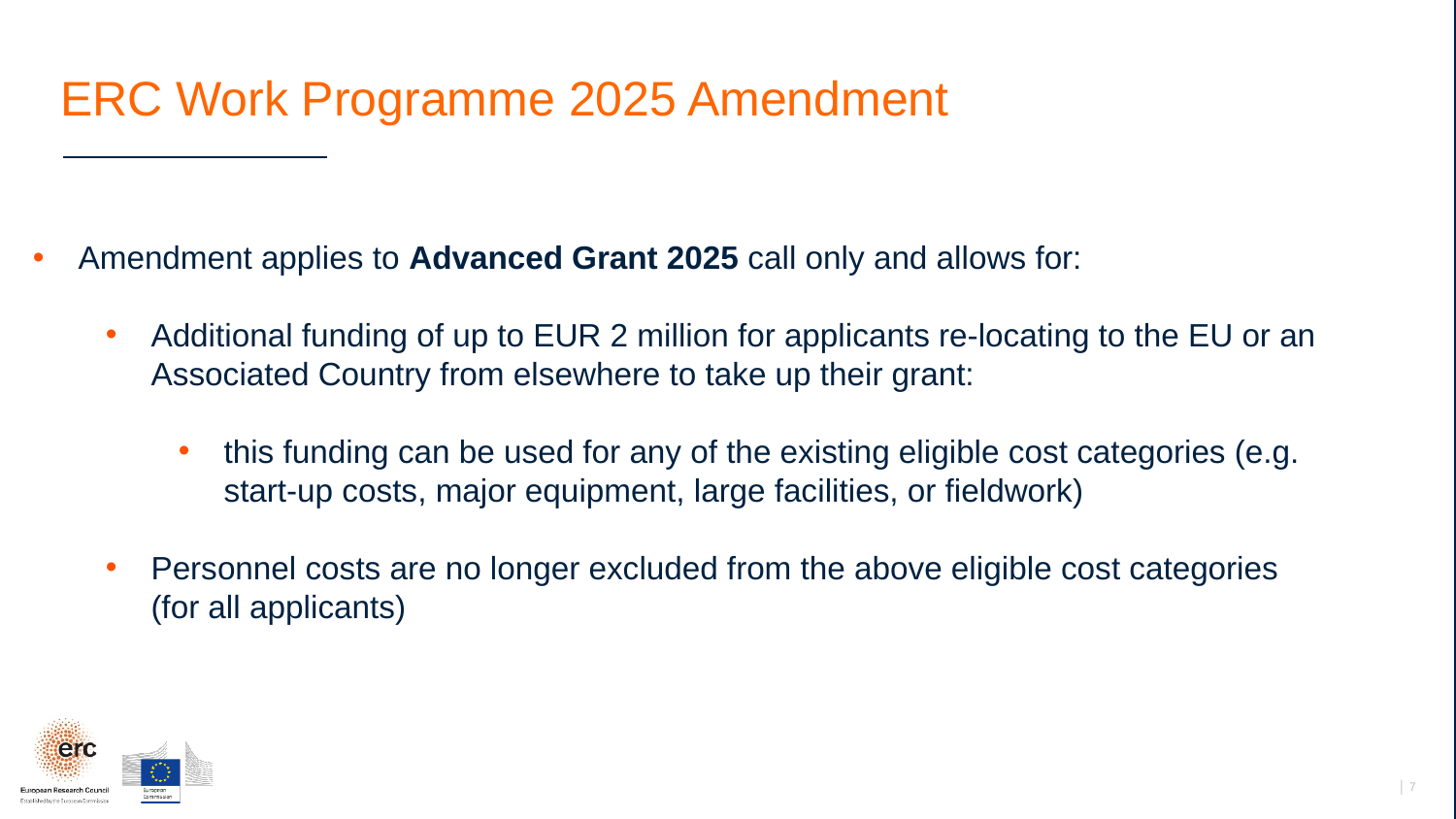

ERC Work Programme 2025 Amendment

Amendment applies to Advanced Grant 2025 call only and allows for:

Additional funding of up to EUR 2 million for applicants re-locating to the EU or an Associated Country from elsewhere to take up their grant:

this funding can be used for any of the existing eligible cost categories (e.g. start-up costs, major equipment, large facilities, or fieldwork)

Personnel costs are no longer excluded from the above eligible cost categories (for all applicants)
│ 7